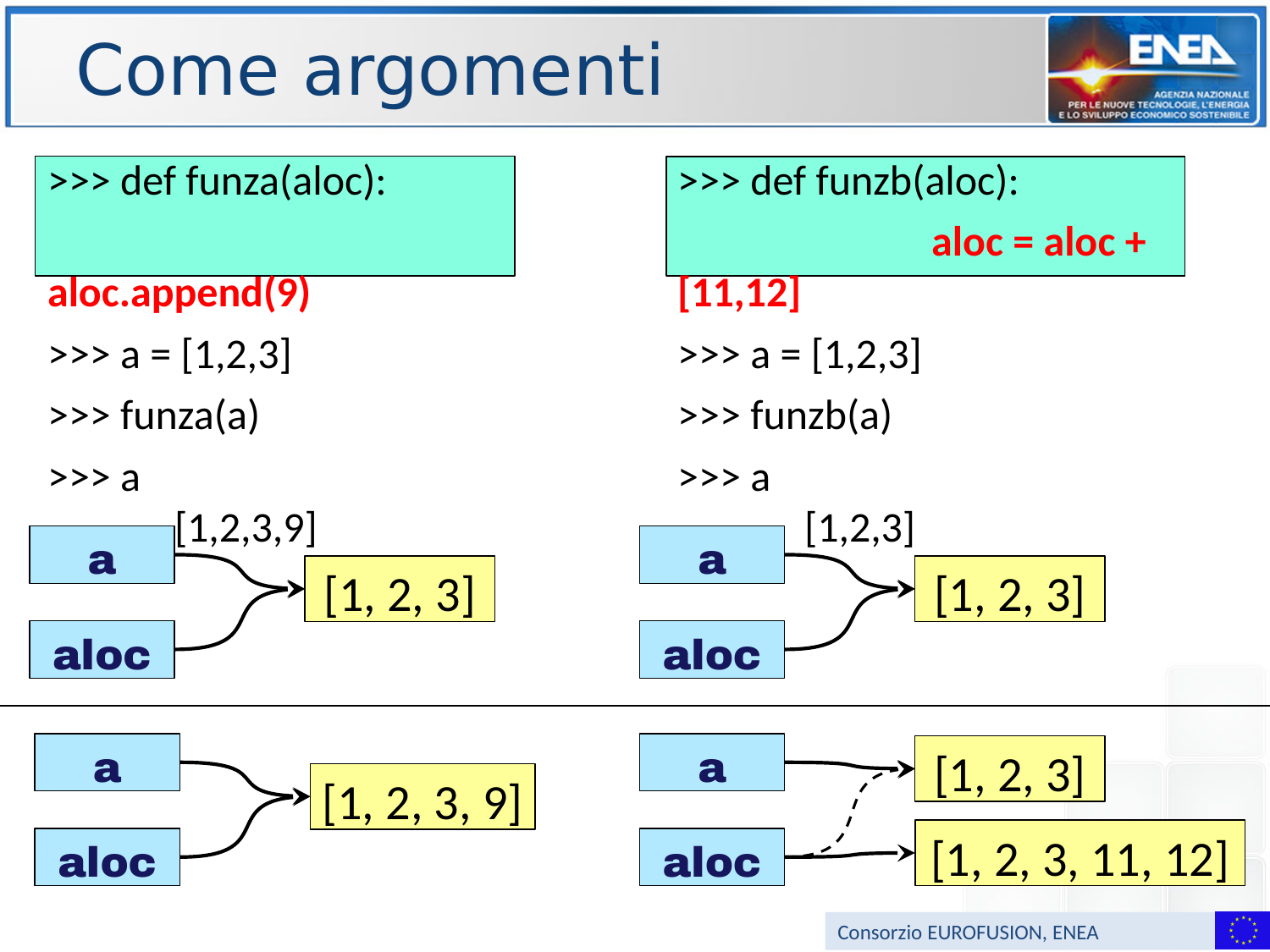

# Come argomenti
>>> def funza(aloc):
		aloc.append(9)
>>> a = [1,2,3]
>>> funza(a)
>>> a
	[1,2,3,9]

>>> def funzb(aloc):
		aloc = aloc + [11,12]
>>> a = [1,2,3]
>>> funzb(a)
>>> a
	[1,2,3]

a
a
[1, 2, 3]
[1, 2, 3]
aloc
aloc
a
a
[1, 2, 3]
[1, 2, 3, 9]
[1, 2, 3, 11, 12]
aloc
aloc